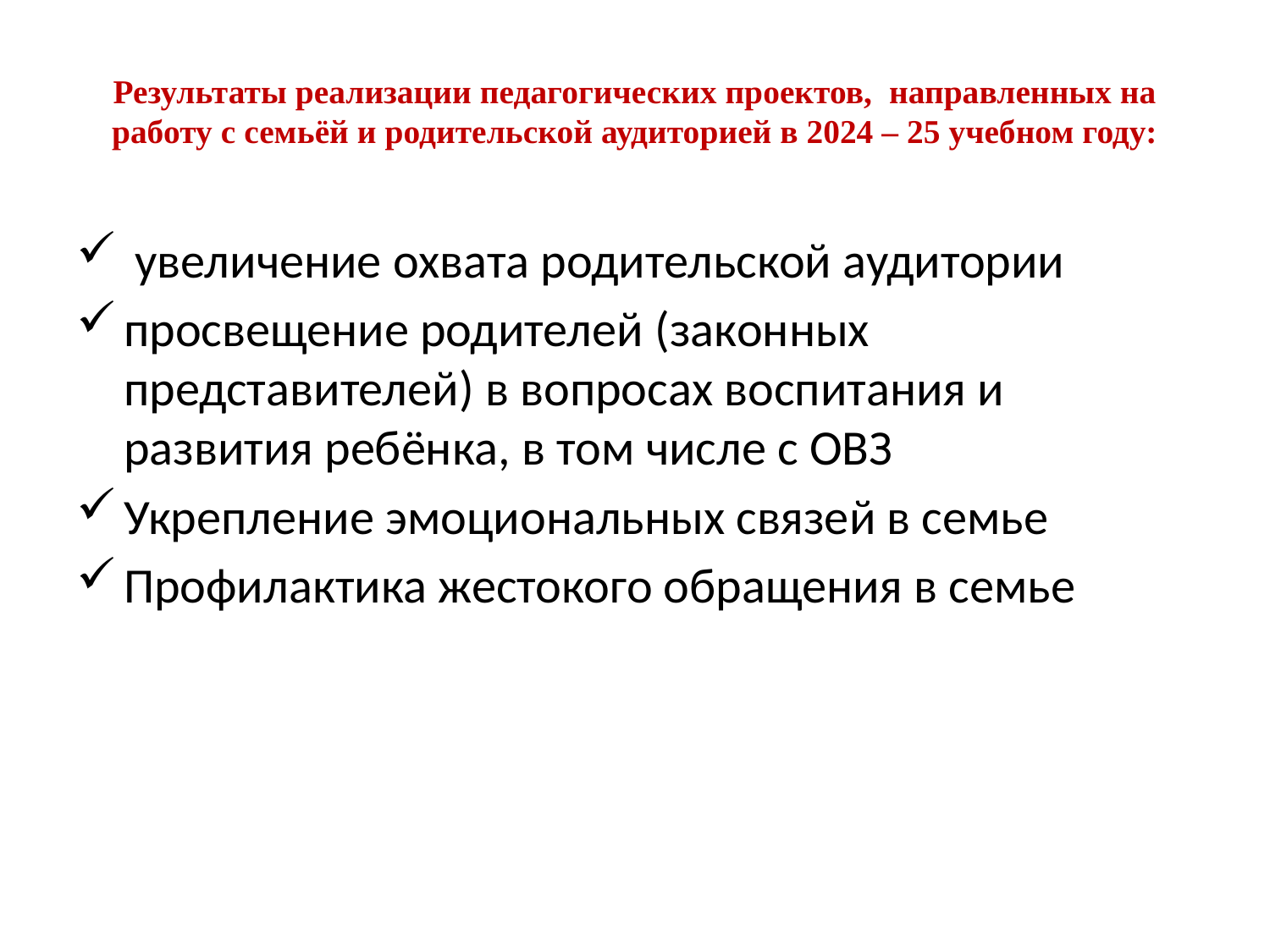

# Результаты реализации педагогических проектов,  направленных на работу с семьёй и родительской аудиторией в 2024 – 25 учебном году:
 увеличение охвата родительской аудитории
просвещение родителей (законных представителей) в вопросах воспитания и развития ребёнка, в том числе с ОВЗ
Укрепление эмоциональных связей в семье
Профилактика жестокого обращения в семье